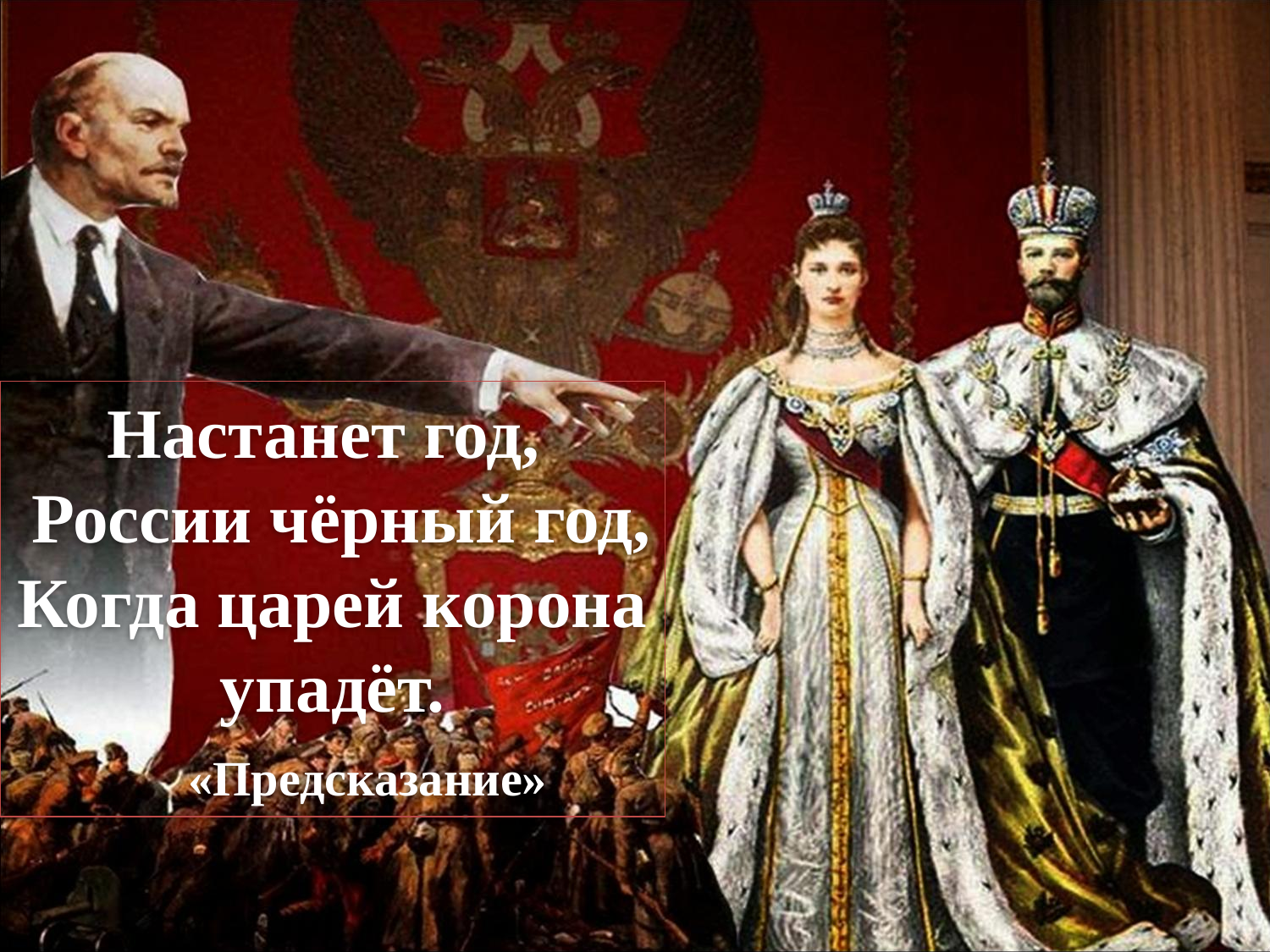

Настанет год,
 России чёрный год,
Когда царей корона упадёт.
          «Предсказание»